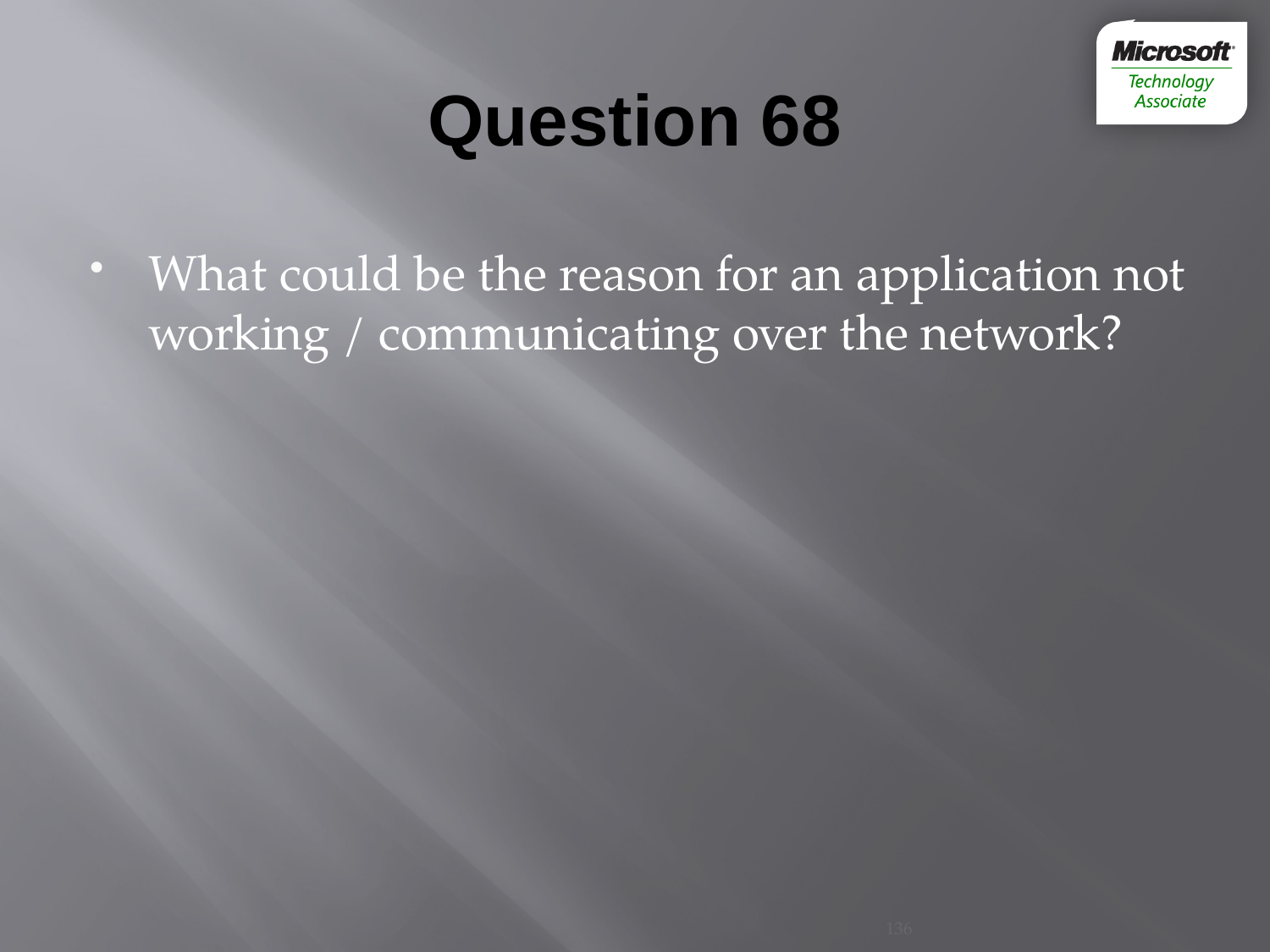

# Question 68
What could be the reason for an application not working / communicating over the network?
136